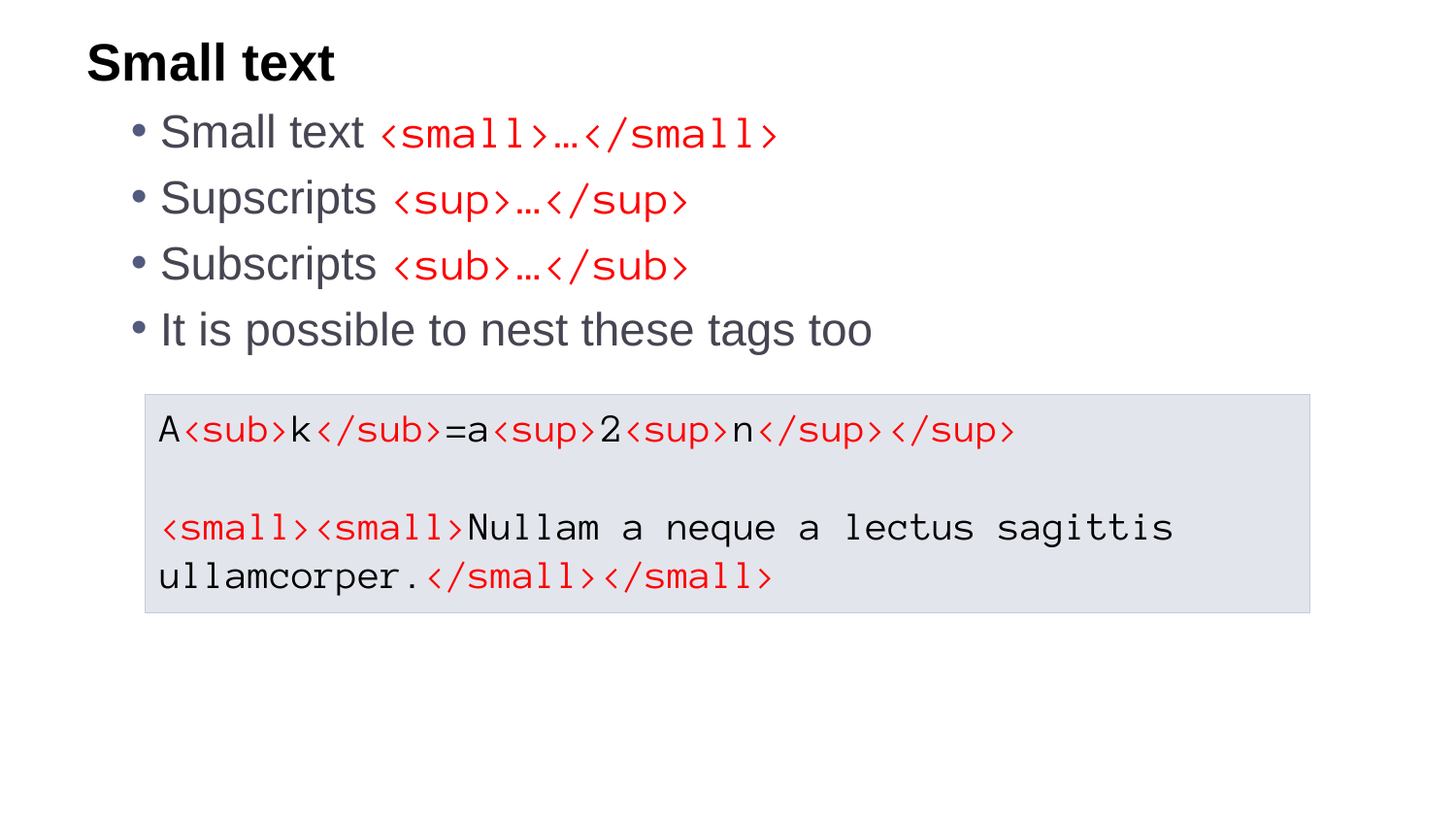

Small text
Small text <small>…</small>
Supscripts <sup>…</sup>
Subscripts <sub>…</sub>
It is possible to nest these tags too
A<sub>k</sub>=a<sup>2<sup>n</sup></sup>

<small><small>Nullam a neque a lectus sagittis ullamcorper.</small></small>